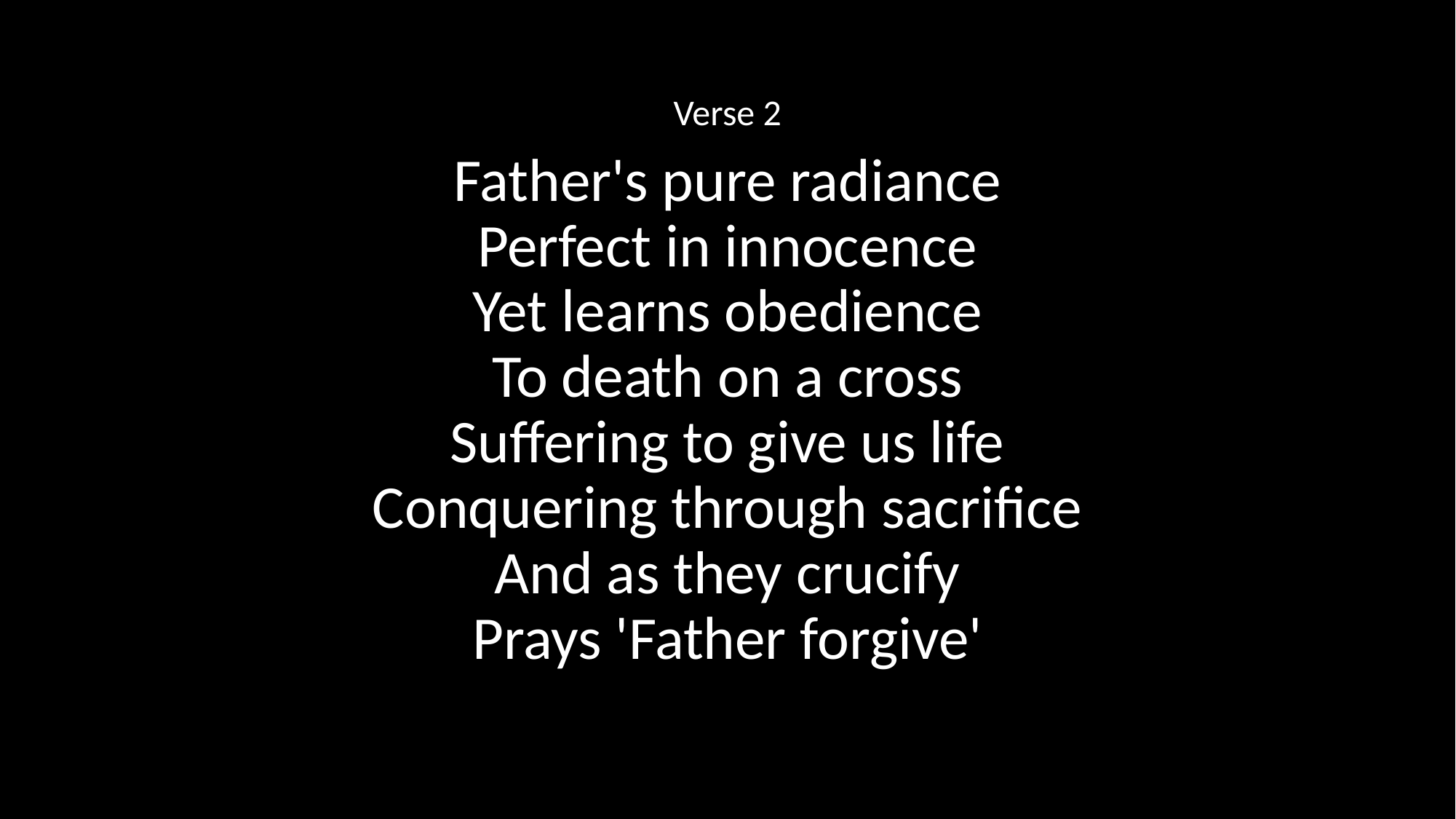

Verse 2
Father's pure radiance
Perfect in innocence
Yet learns obedience
To death on a cross
Suffering to give us life
Conquering through sacrifice
And as they crucify
Prays 'Father forgive'